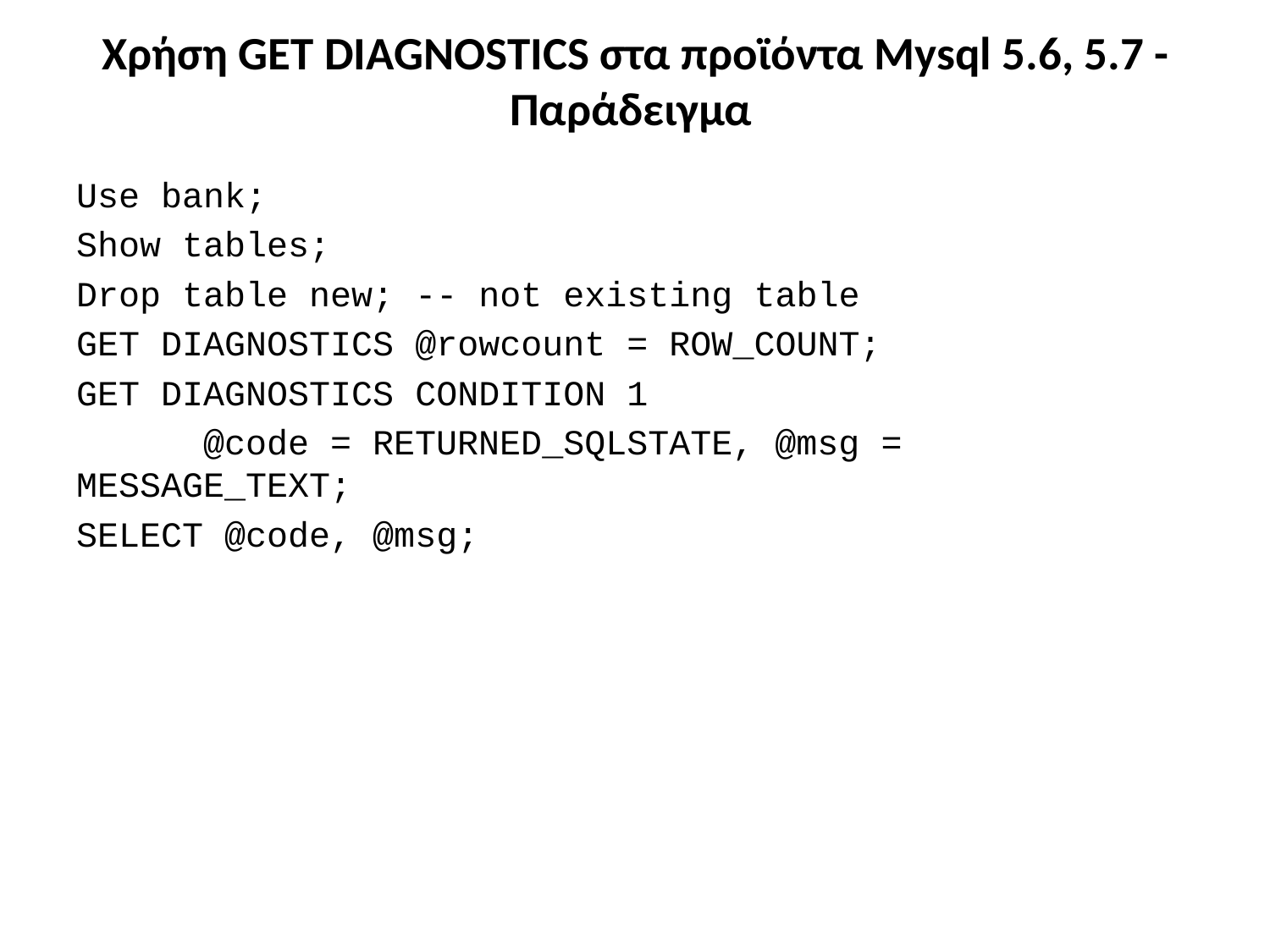

# Χρήση GET DIAGNOSTICS στα προϊόντα Mysql 5.6, 5.7 - Παράδειγμα
Use bank;
Show tables;
Drop table new; -- not existing table
GET DIAGNOSTICS @rowcount = ROW_COUNT;
GET DIAGNOSTICS CONDITION 1
      @code = RETURNED_SQLSTATE, @msg = MESSAGE_TEXT;
SELECT @code, @msg;